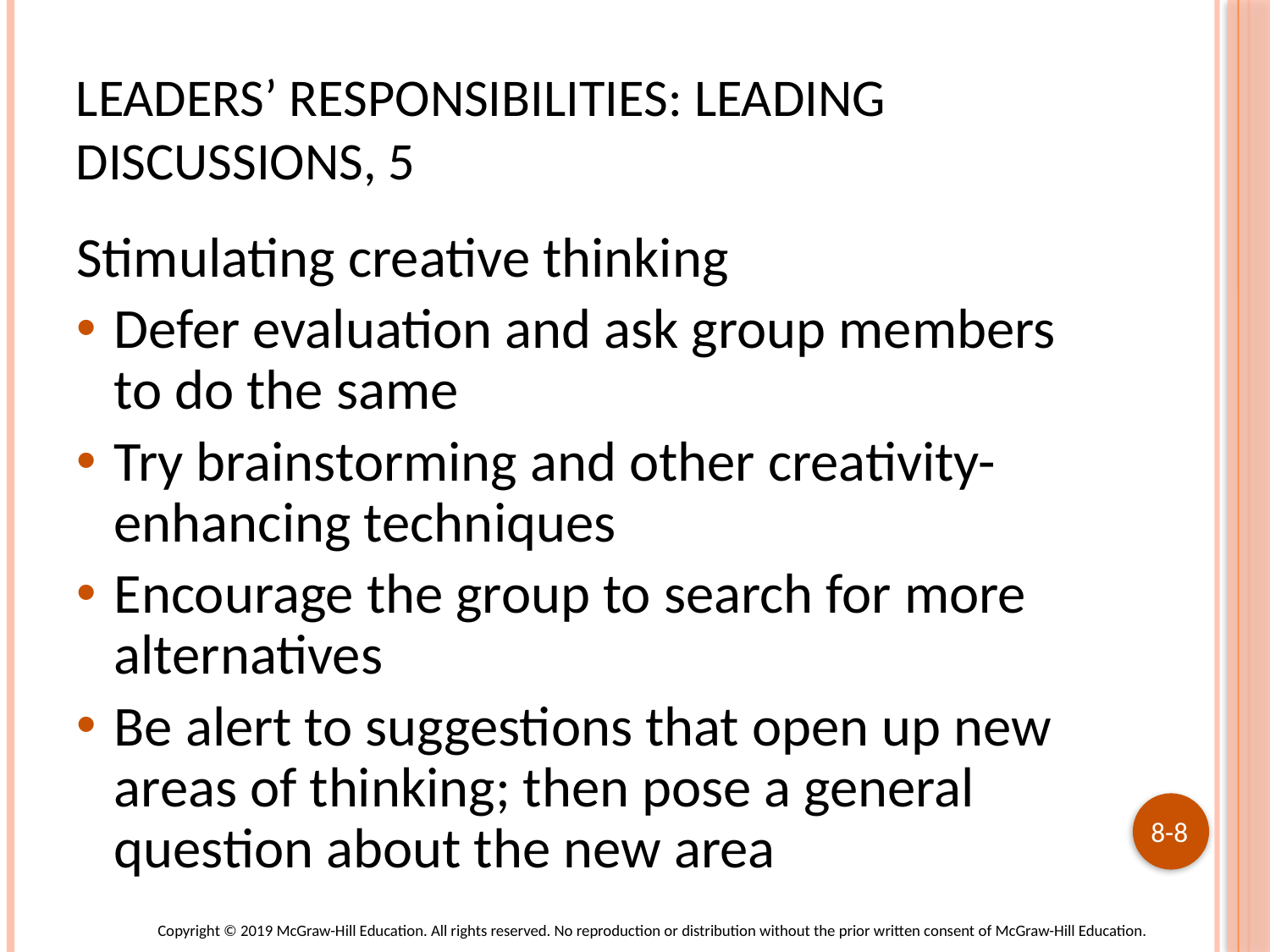

# Leaders’ Responsibilities: Leading Discussions, 5
Stimulating creative thinking
Defer evaluation and ask group members to do the same
Try brainstorming and other creativity-enhancing techniques
Encourage the group to search for more alternatives
Be alert to suggestions that open up new areas of thinking; then pose a general question about the new area